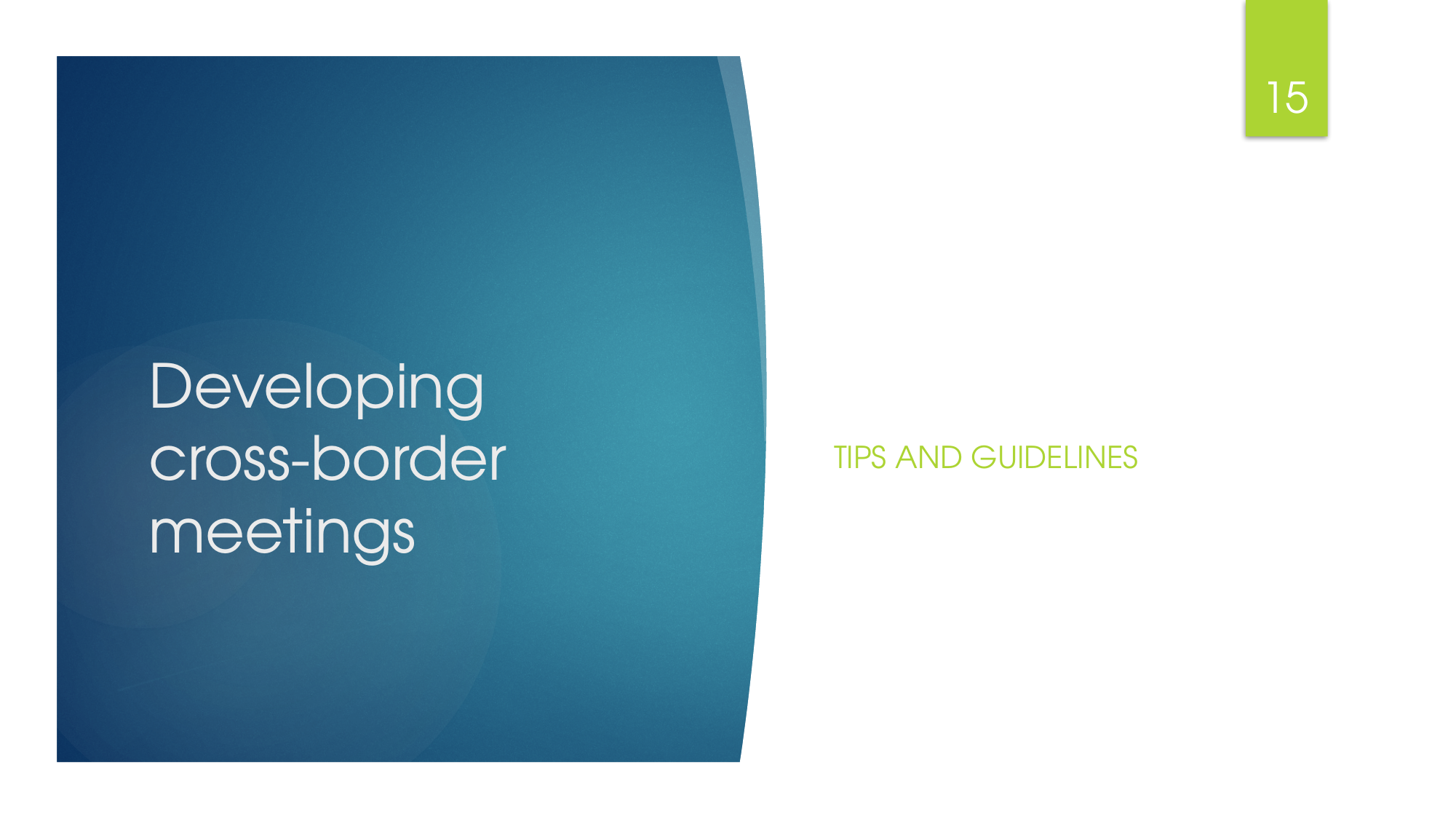

15
Tips and guidelines
# Developing cross-border meetings